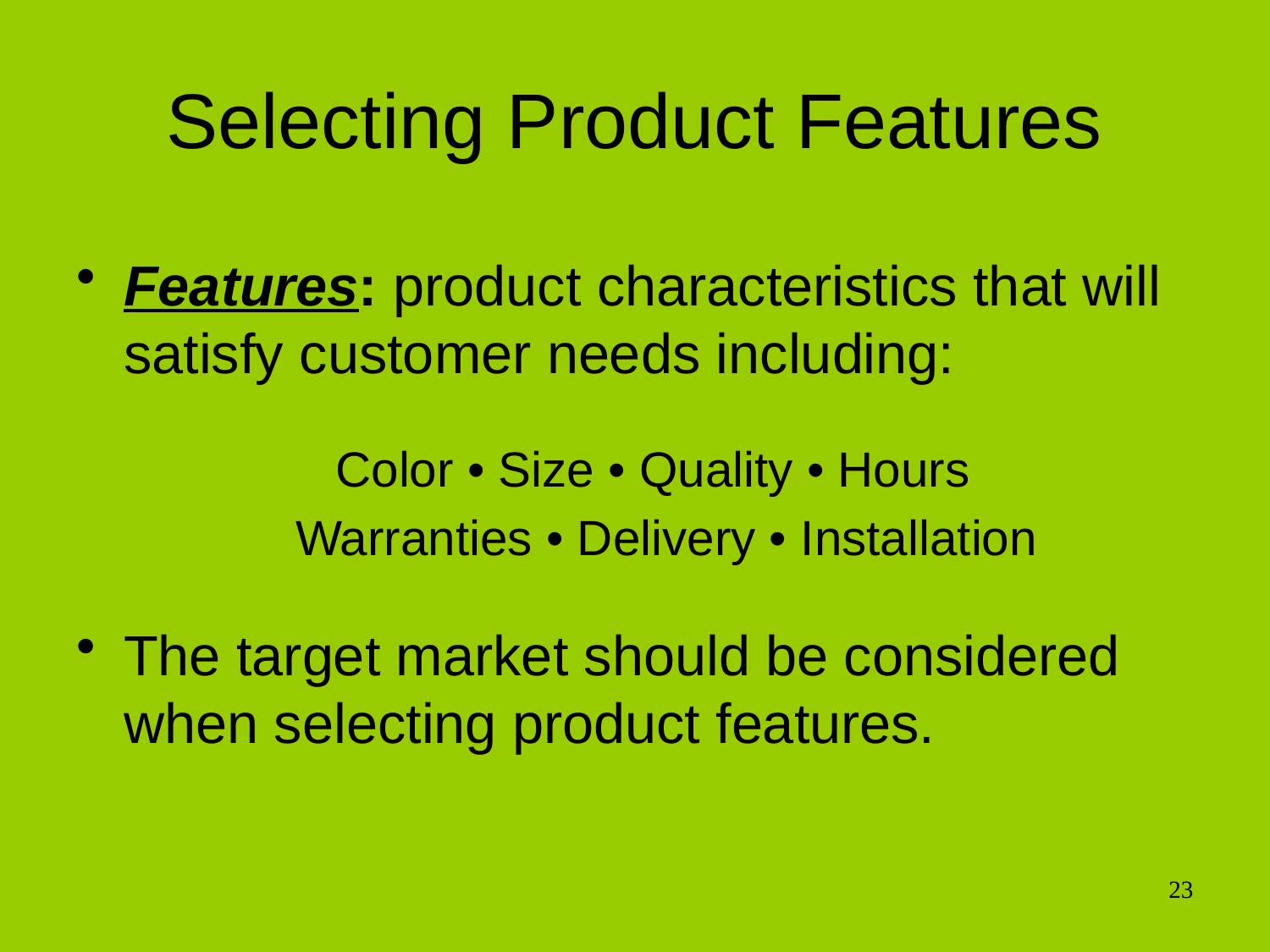

# Selecting Product Features
Features: product characteristics that will satisfy customer needs including:
Color • Size • Quality • Hours
Warranties • Delivery • Installation
The target market should be considered when selecting product features.

23